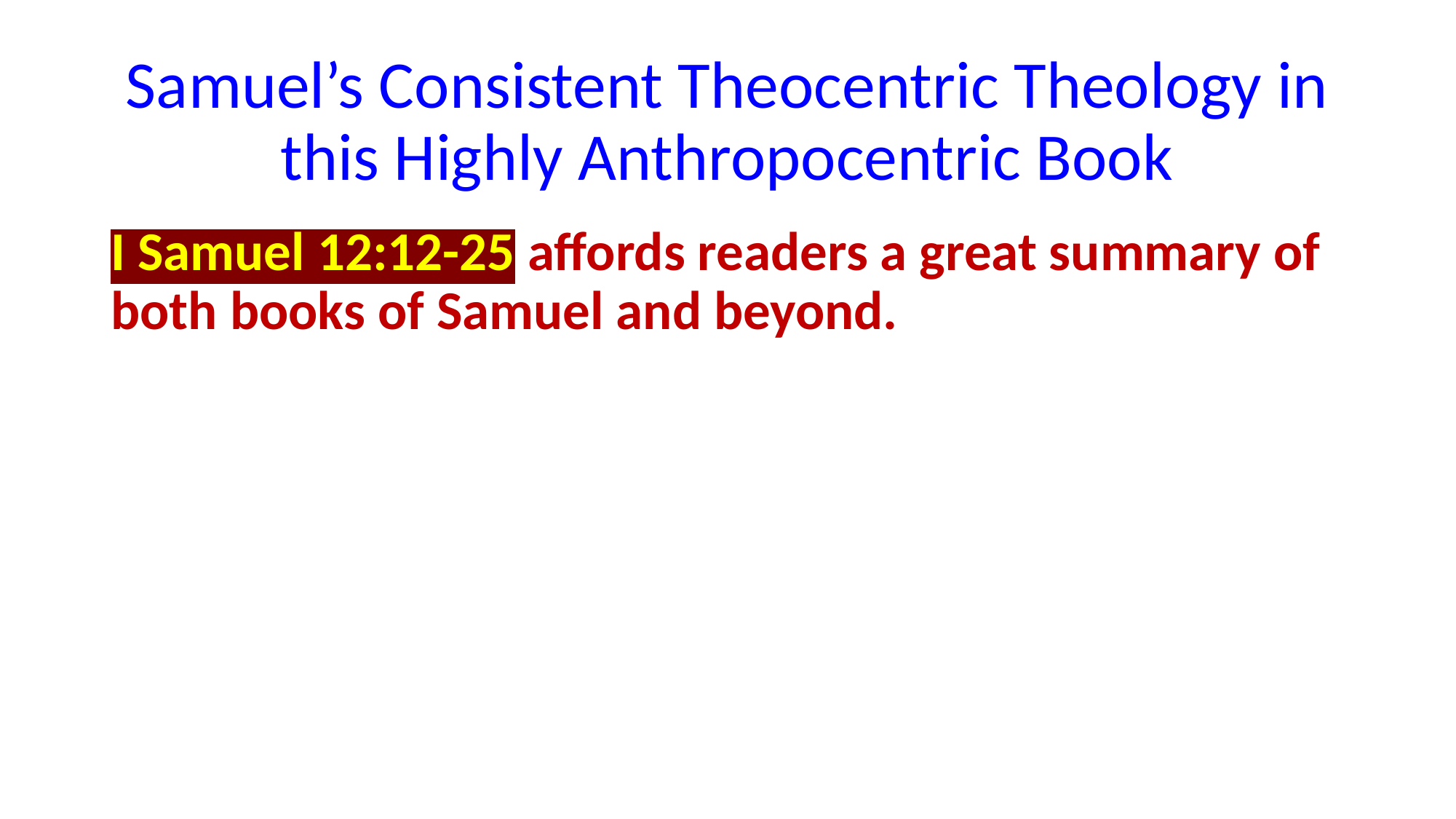

# Samuel’s Consistent Theocentric Theology in this Highly Anthropocentric Book
I Samuel 12:12-25 affords readers a great summary of both books of Samuel and beyond.